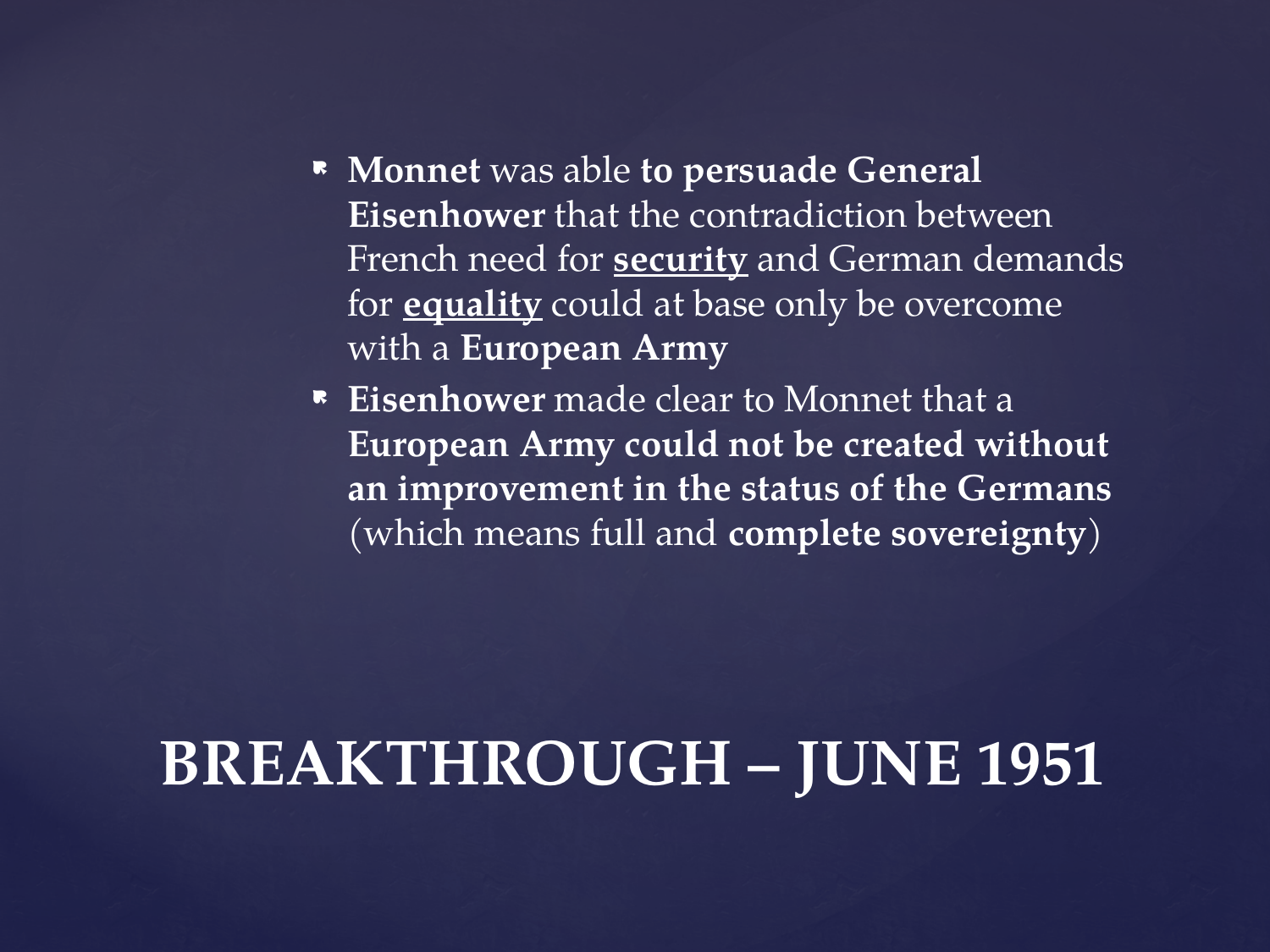

Monnet was able to persuade General Eisenhower that the contradiction between French need for security and German demands for equality could at base only be overcome with a European Army
Eisenhower made clear to Monnet that a European Army could not be created without an improvement in the status of the Germans (which means full and complete sovereignty)
# BREAKTHROUGH – JUNE 1951